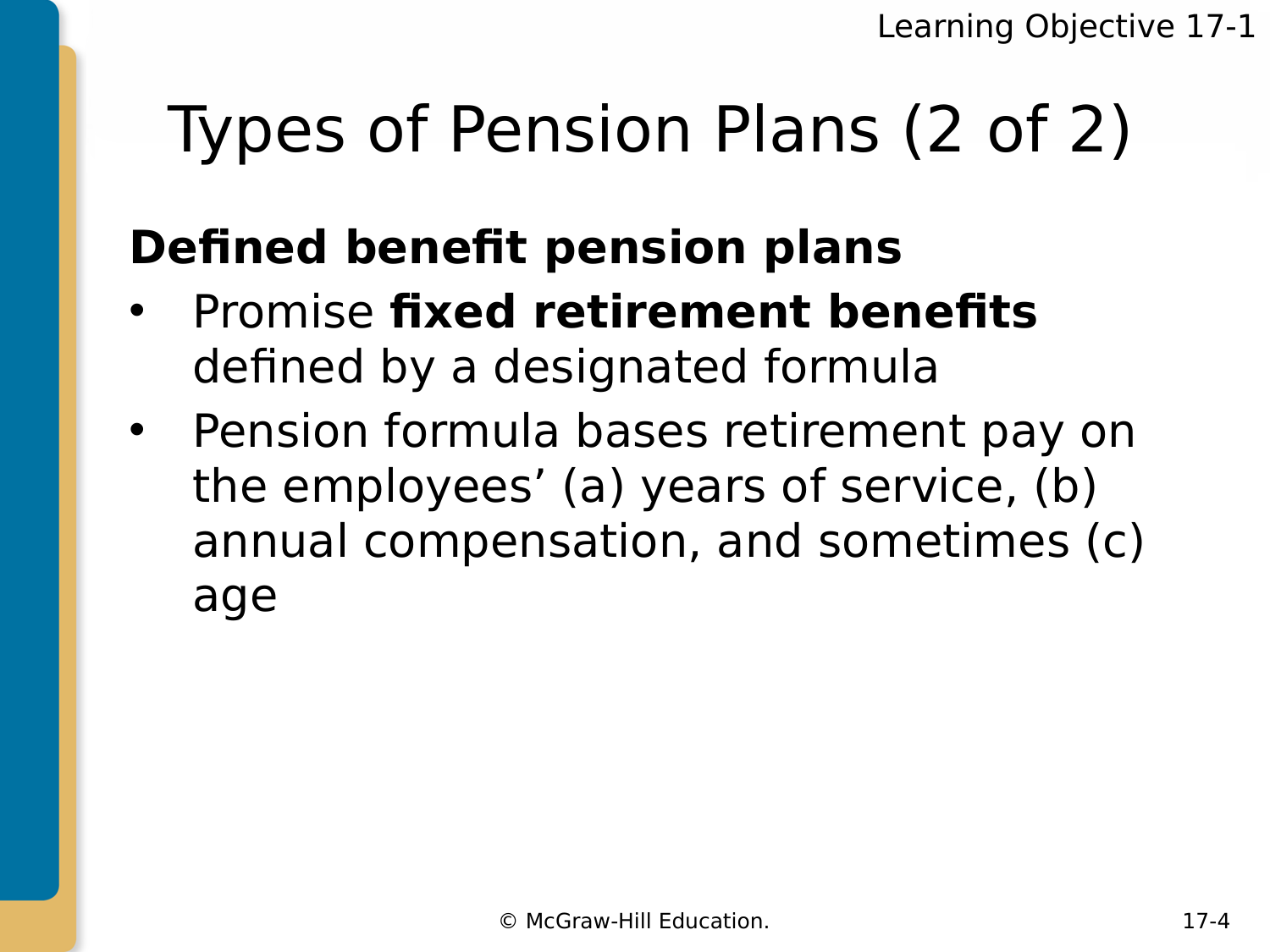

Learning Objective 17-1
# Types of Pension Plans (2 of 2)
Defined benefit pension plans
Promise fixed retirement benefits defined by a designated formula
Pension formula bases retirement pay on the employees’ (a) years of service, (b) annual compensation, and sometimes (c) age